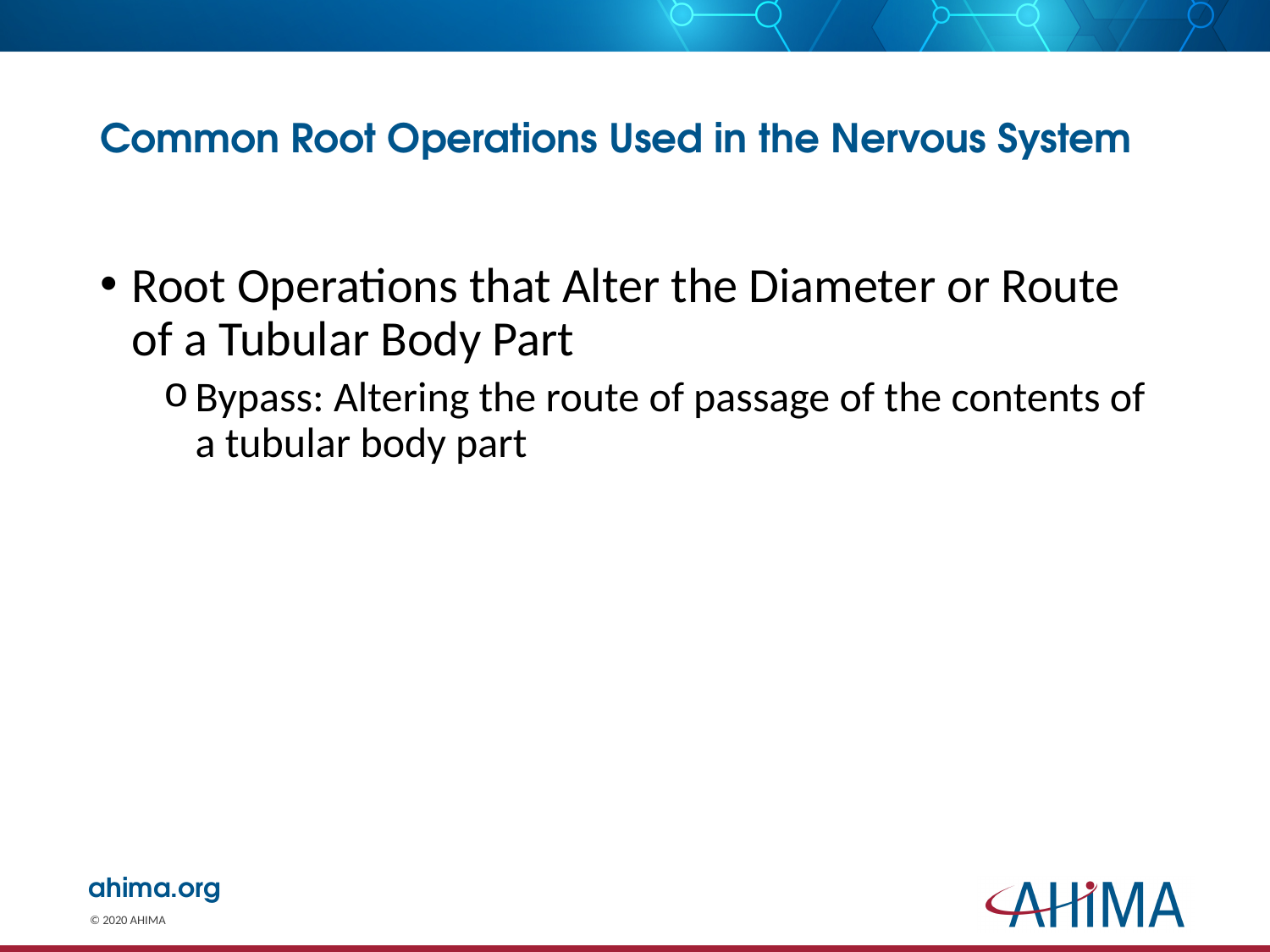

# Common Root Operations Used in the Nervous System
Root Operations that Alter the Diameter or Route of a Tubular Body Part
Bypass: Altering the route of passage of the contents of a tubular body part